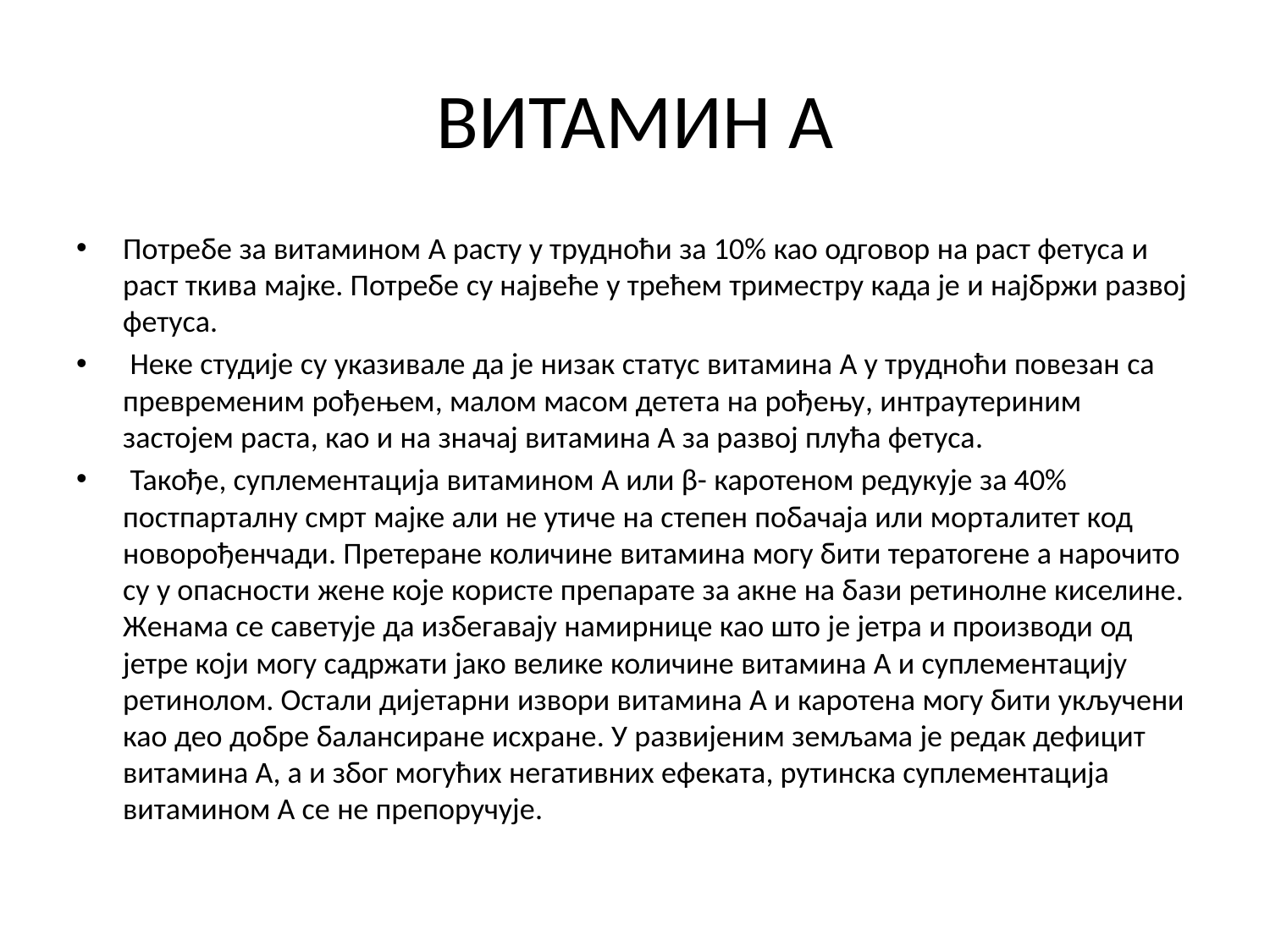

# ВИТАМИН А
Потребе за витамином А расту у трудноћи за 10% као одговор на раст фетуса и раст ткива мајке. Потребе су највеће у трећем триместру када је и најбржи развој фетуса.
 Неке студије су указивале да је низак статус витамина А у трудноћи повезан са превременим рођењем, малом масом детета на рођењу, интраутериним застојем раста, као и на значај витамина А за развој плућа фетуса.
 Такође, суплементација витамином А или β- каротеном редукује за 40% постпарталну смрт мајке али не утиче на степен побачаја или морталитет код новорођенчади. Претеране количине витамина могу бити тератогене а нарочито су у опасности жене које користе препарате за акне на бази ретинолне киселине. Женама се саветује да избегавају намирнице као што је јетра и производи од јетре који могу садржати јако велике количине витамина А и суплементацију ретинолом. Остали дијетарни извори витамина А и каротена могу бити укључени као део добре балансиране исхране. У развијеним земљама је редак дефицит витамина А, а и због могућих негативних ефеката, рутинска суплементација витамином А се не препоручује.